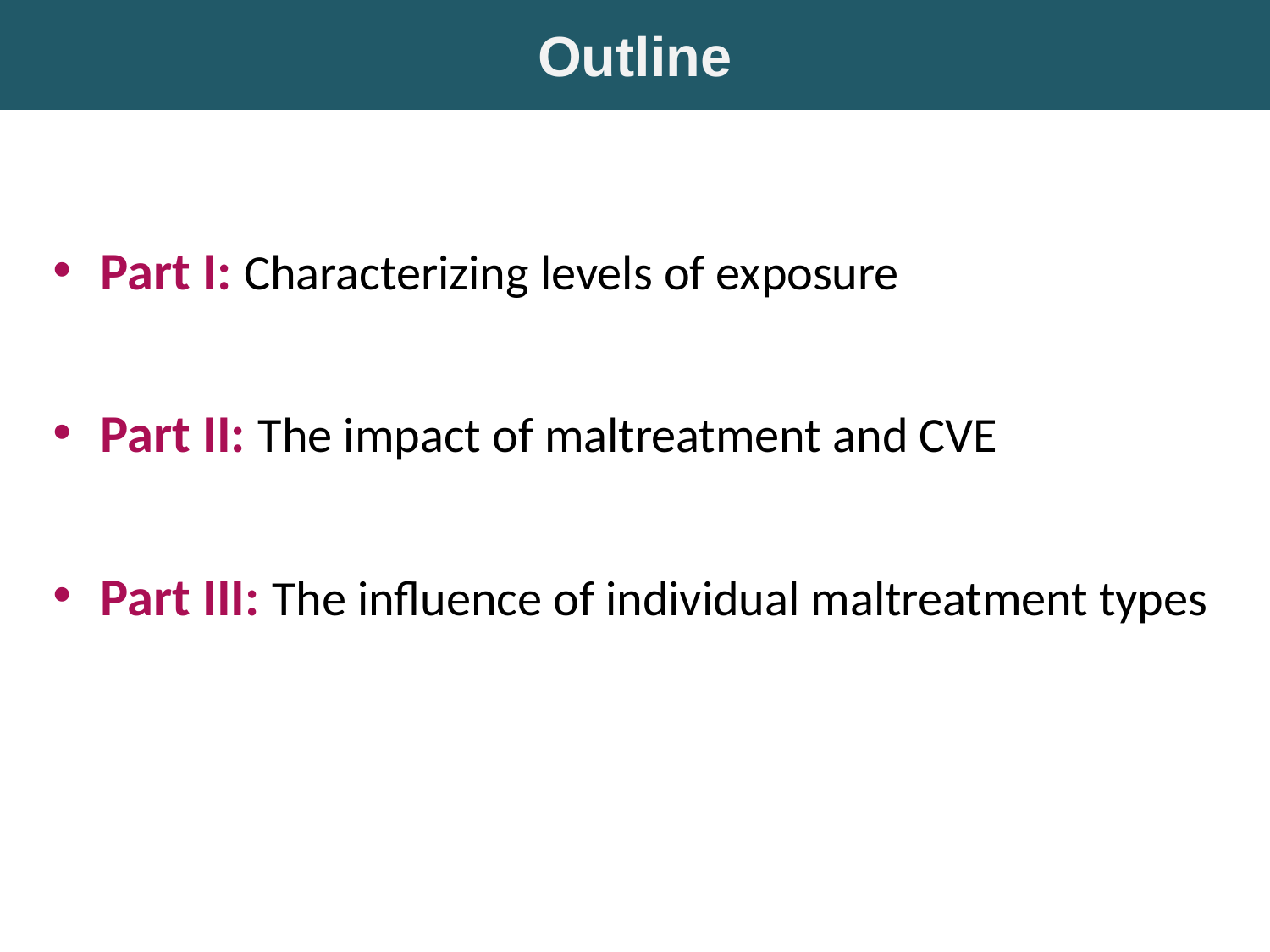

Outline

Part I: Characterizing levels of exposure

Part II: The impact of maltreatment and CVE

Part III: The influence of individual maltreatment types